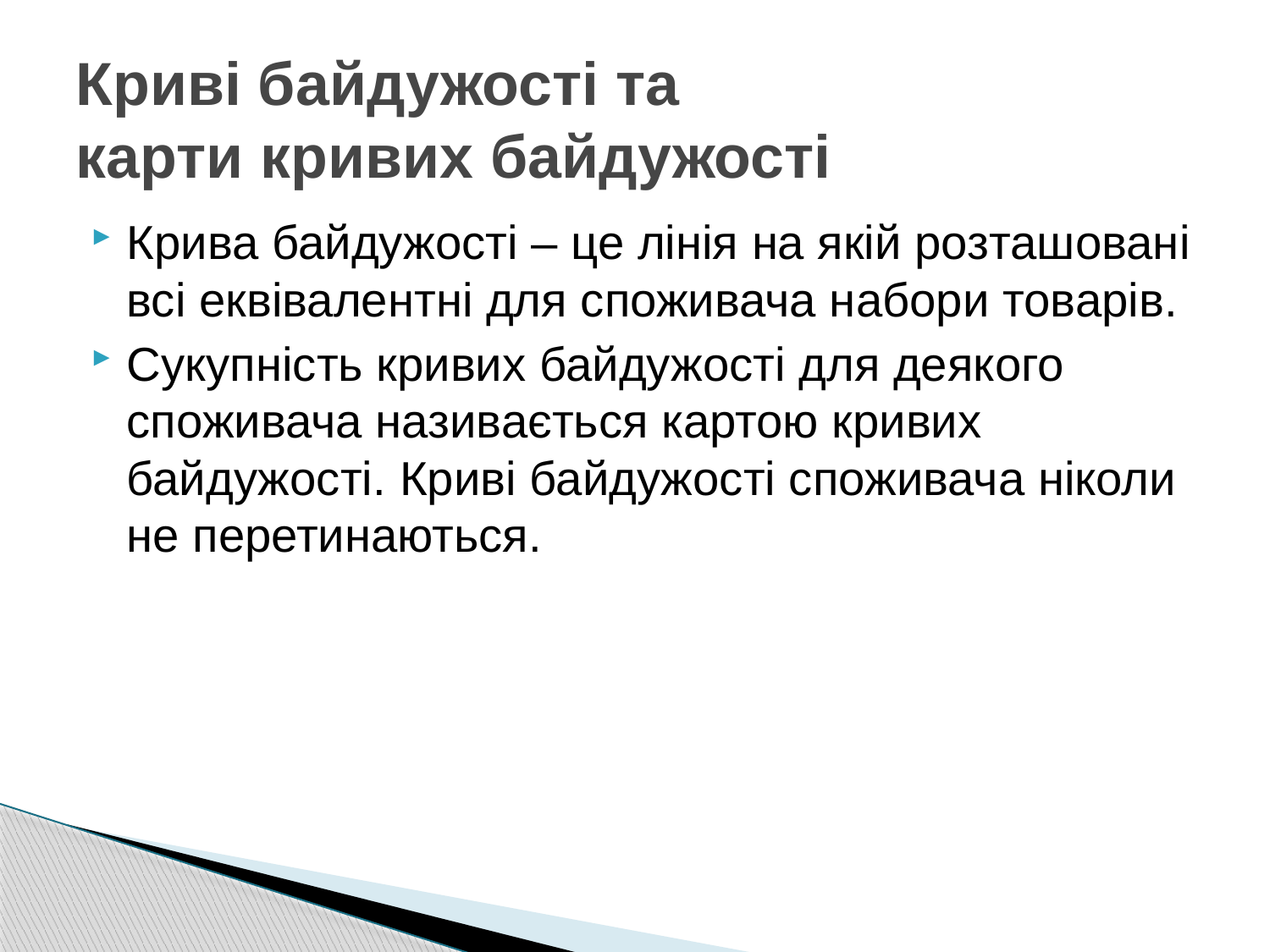

# Криві байдужості та карти кривих байдужості
Крива байдужості – це лінія на якій розташовані всі еквівалентні для споживача набори товарів.
Сукупність кривих байдужості для деякого споживача називається картою кривих байдужості. Криві байдужості споживача ніколи не перетинаються.